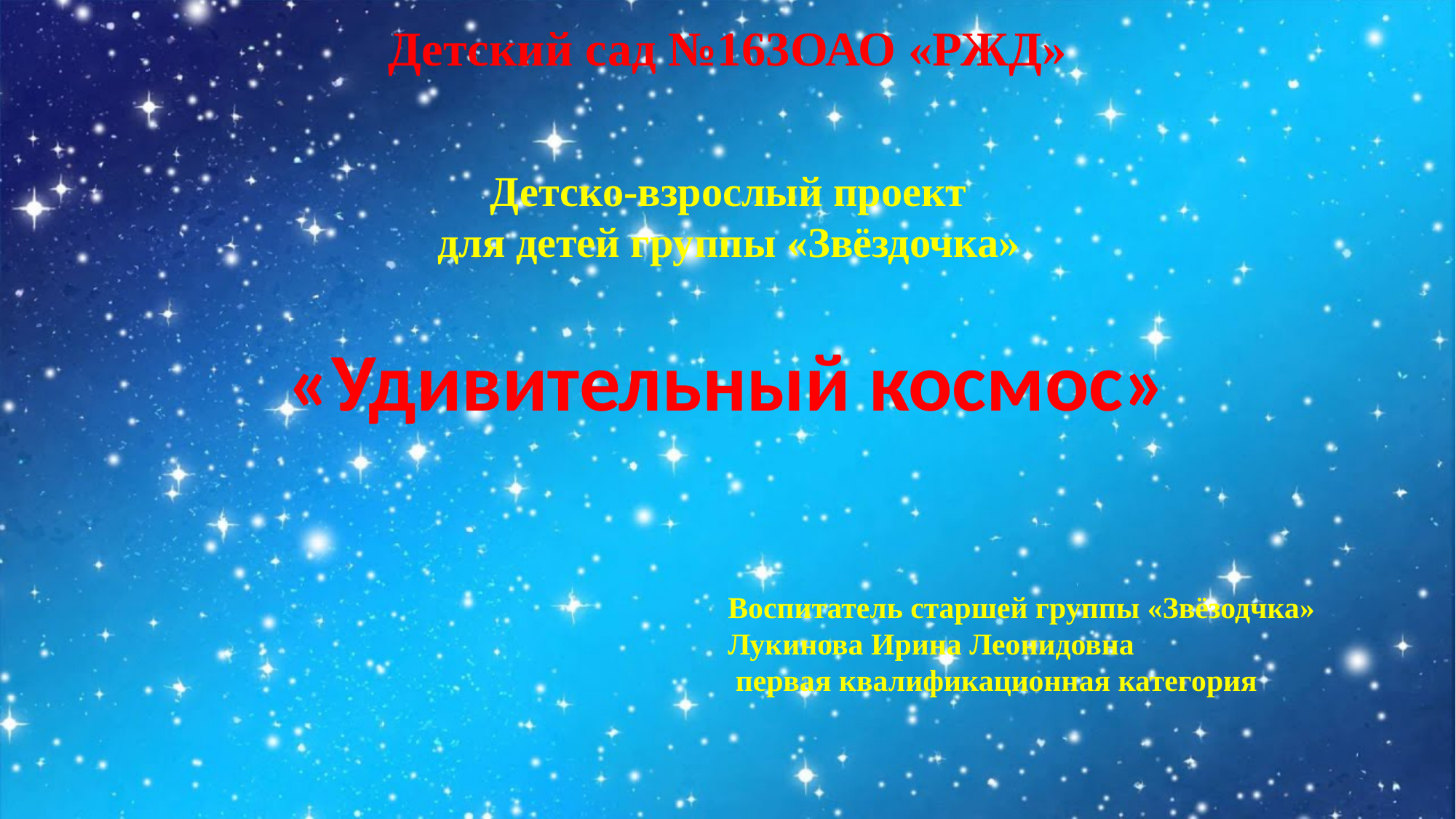

Детский сад №163ОАО «РЖД»
Детско-взрослый проект
для детей группы «Звёздочка»
«Удивительный космос»
Воспитатель старшей группы «Звёзодчка»
Лукинова Ирина Леонидовна
 первая квалификационная категория